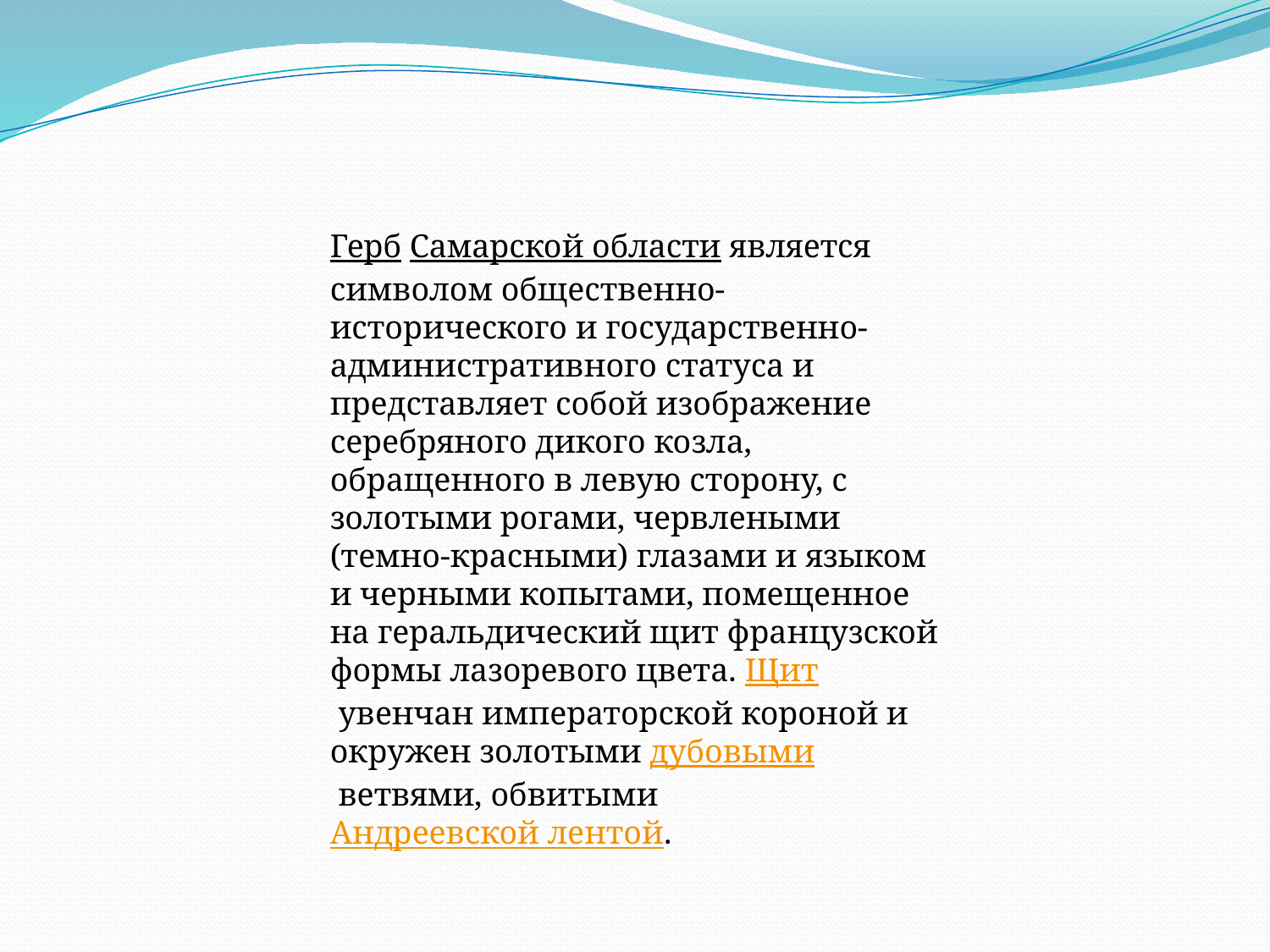

Герб Самарской области является символом общественно-исторического и государственно-административного статуса и представляет собой изображение серебряного дикого козла, обращенного в левую сторону, с золотыми рогами, червлеными (темно-красными) глазами и языком и черными копытами, помещенное на геральдический щит французской формы лазоревого цвета. Щит увенчан императорской короной и окружен золотыми дубовыми ветвями, обвитыми Андреевской лентой.